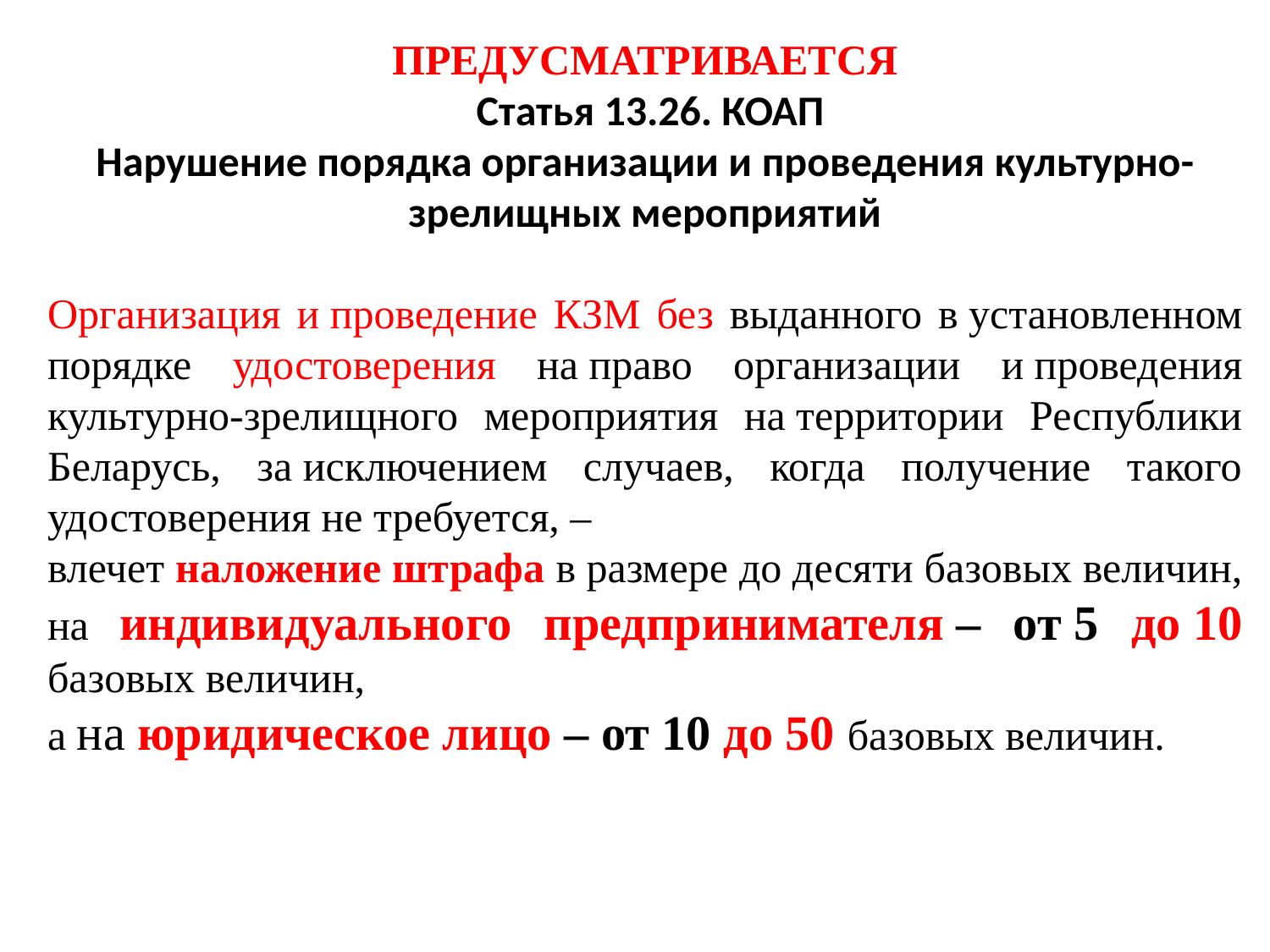

ПРЕДУСМАТРИВАЕТСЯ
 Статья 13.26. КОАП
Нарушение порядка организации и проведения культурно-зрелищных мероприятий

Организация и проведение КЗМ без выданного в установленном порядке удостоверения на право организации и проведения культурно-зрелищного мероприятия на территории Республики Беларусь, за исключением случаев, когда получение такого удостоверения не требуется, –
влечет наложение штрафа в размере до десяти базовых величин, на индивидуального предпринимателя – от 5 до 10 базовых величин,
а на юридическое лицо – от 10 до 50 базовых величин.